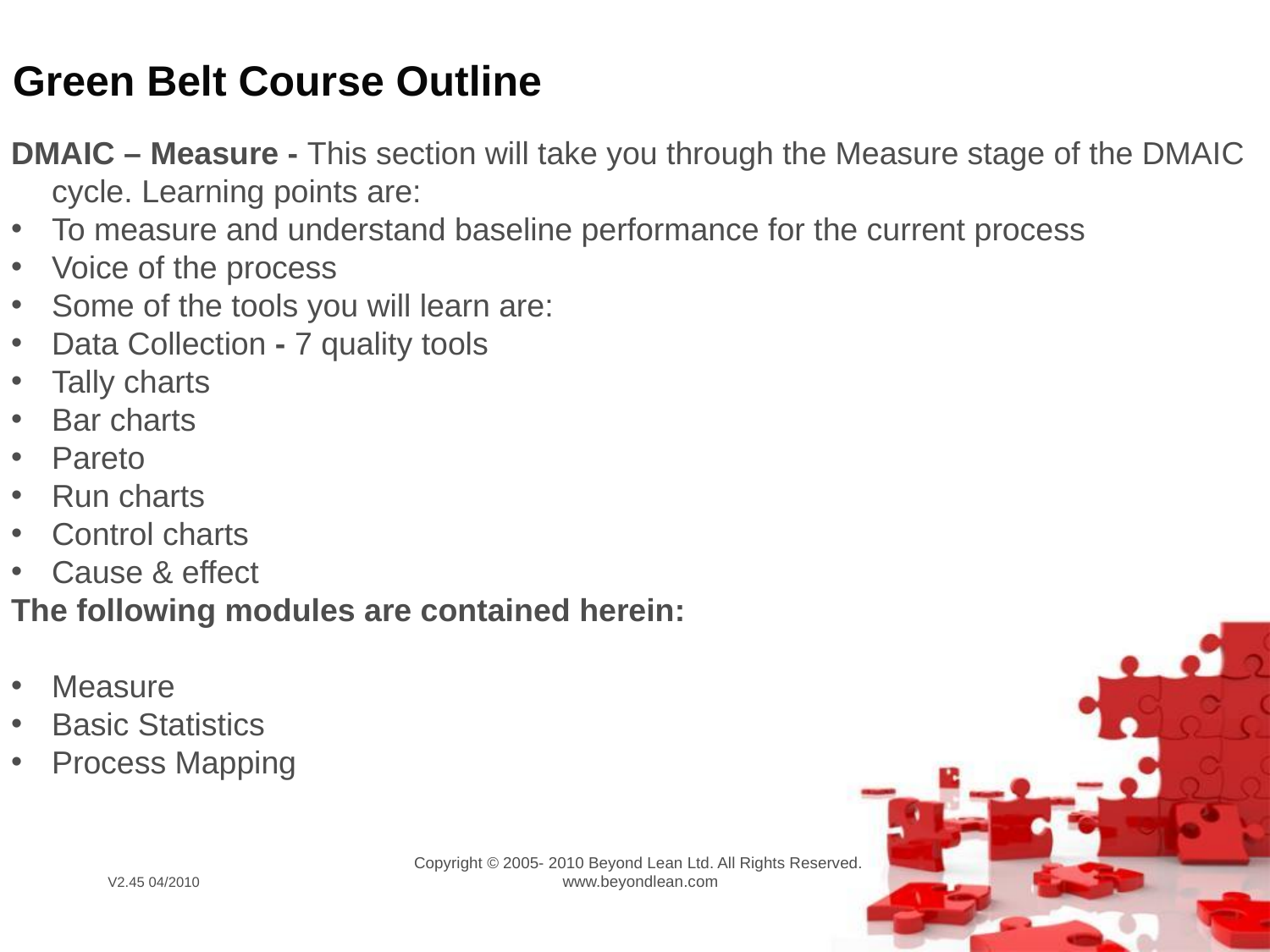

# Green Belt Course Outline
DMAIC – Measure - This section will take you through the Measure stage of the DMAIC cycle. Learning points are:
To measure and understand baseline performance for the current process
Voice of the process
Some of the tools you will learn are:
Data Collection - 7 quality tools
Tally charts
Bar charts
Pareto
Run charts
Control charts
Cause & effect
The following modules are contained herein:

Measure
Basic Statistics
Process Mapping